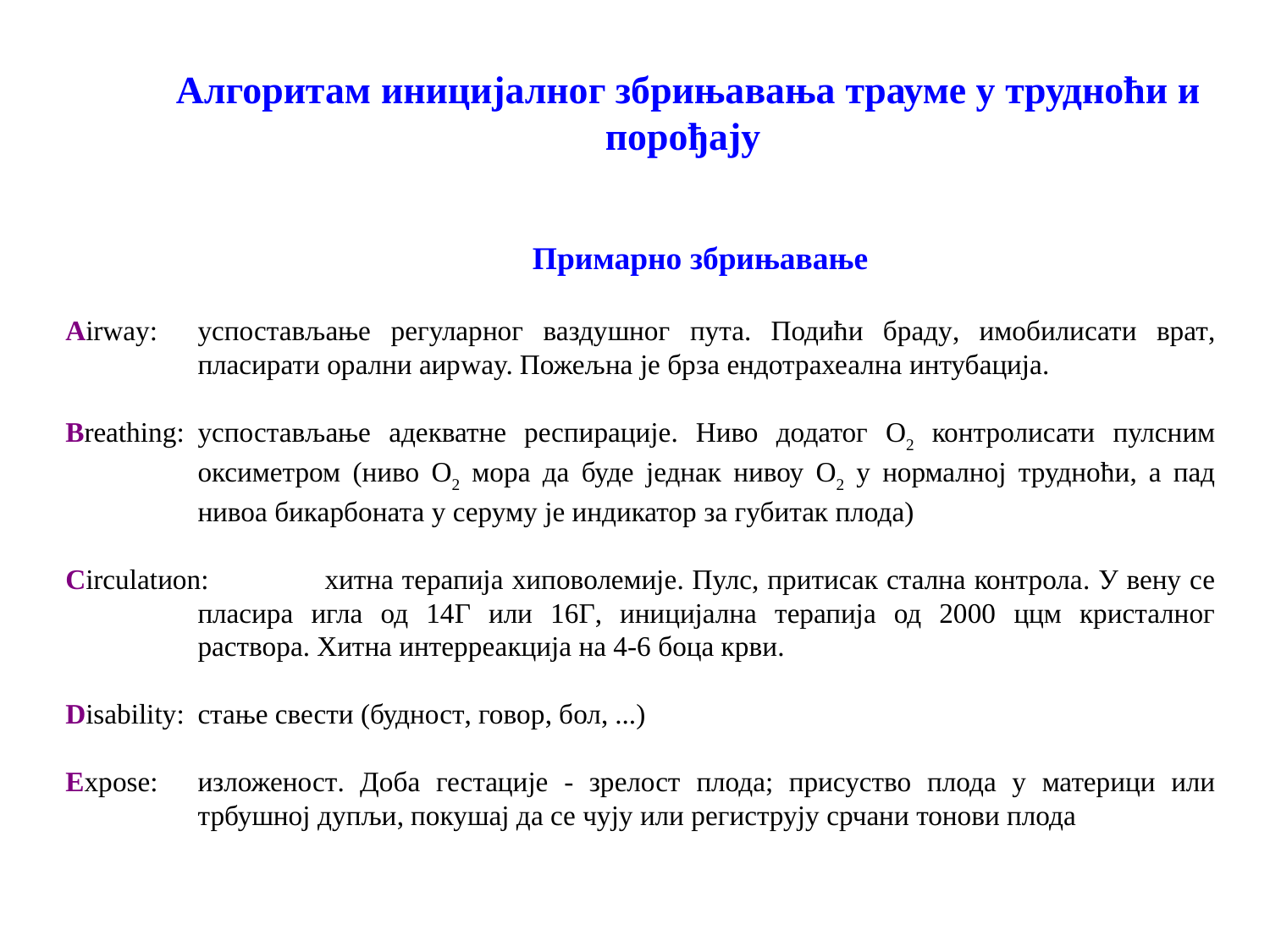

# Алгоритам иницијалног збрињавања трауме у трудноћи и порођају
Примарно збрињавање
Airway:	успостављање регуларног ваздушног пута. Подићи браду, имобилисати врат, пласирати орални аирwаy. Пожељна је брза ендотрахеална интубација.

Breathing:	успостављање адекватне респирације. Ниво додатог О2 контролисати пулсним оксиметром (ниво О2 мора да буде једнак нивоу О2 у нормалној трудноћи, а пад нивоа бикарбоната у серуму је индикатор за губитак плода)

Circulatиon:	хитна терапија хиповолемије. Пулс, притисак стална контрола. У вену се пласира игла од 14Г или 16Г, иницијална терапија од 2000 ццм кристалног раствора. Хитна интерреакција на 4-6 боца крви.

Disability: 	стање свести (будност, говор, бол, ...)

Expose:	изложеност. Доба гестације - зрелост плода; присуство плода у материци или трбушној дупљи, покушај да се чују или региструју срчани тонови плода